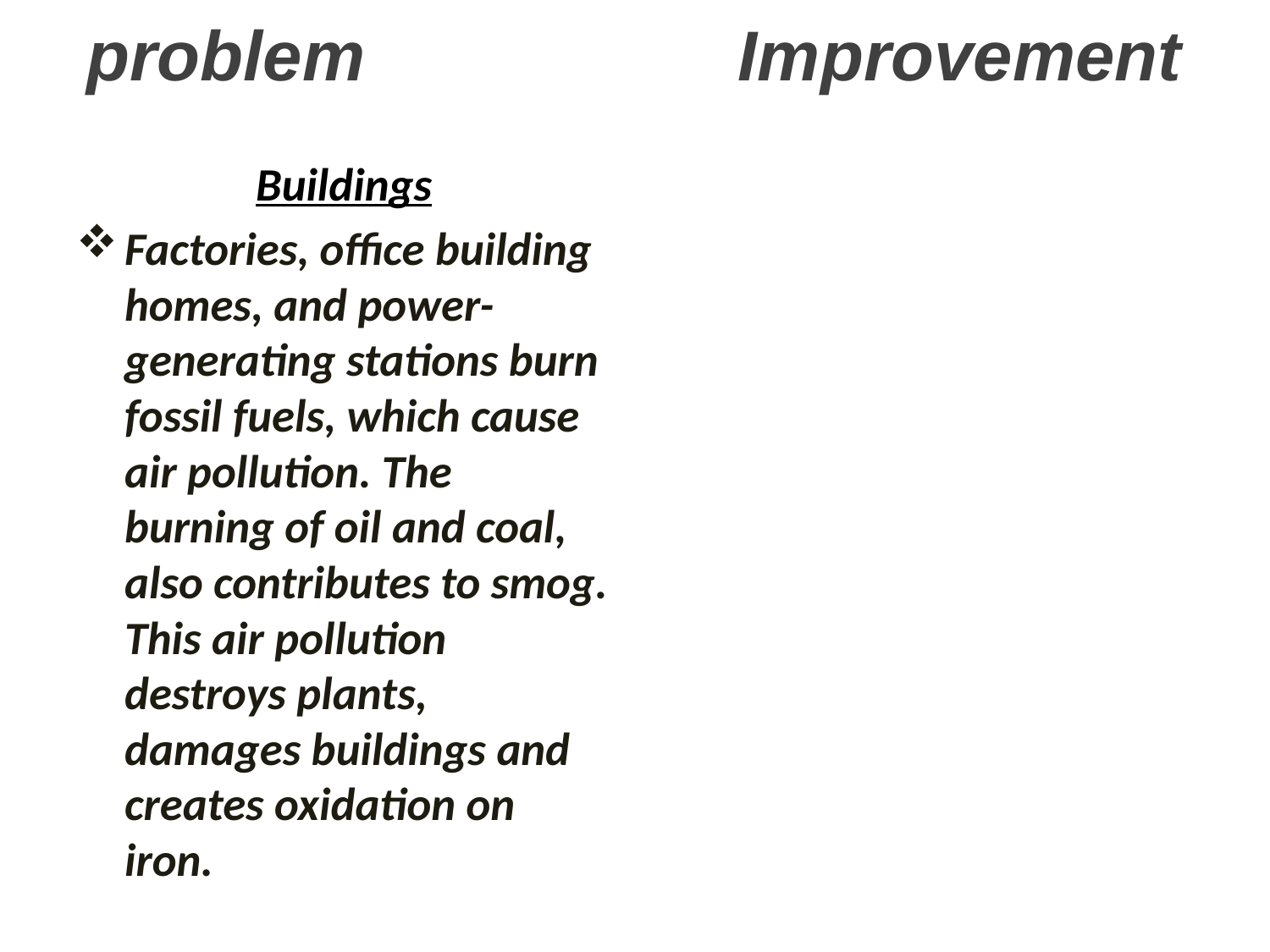

# problem                   Improvement
Buildings
Factories, office building homes, and power-generating stations burn fossil fuels, which cause air pollution. The burning of oil and coal, also contributes to smog. This air pollution destroys plants, damages buildings and creates oxidation on iron.